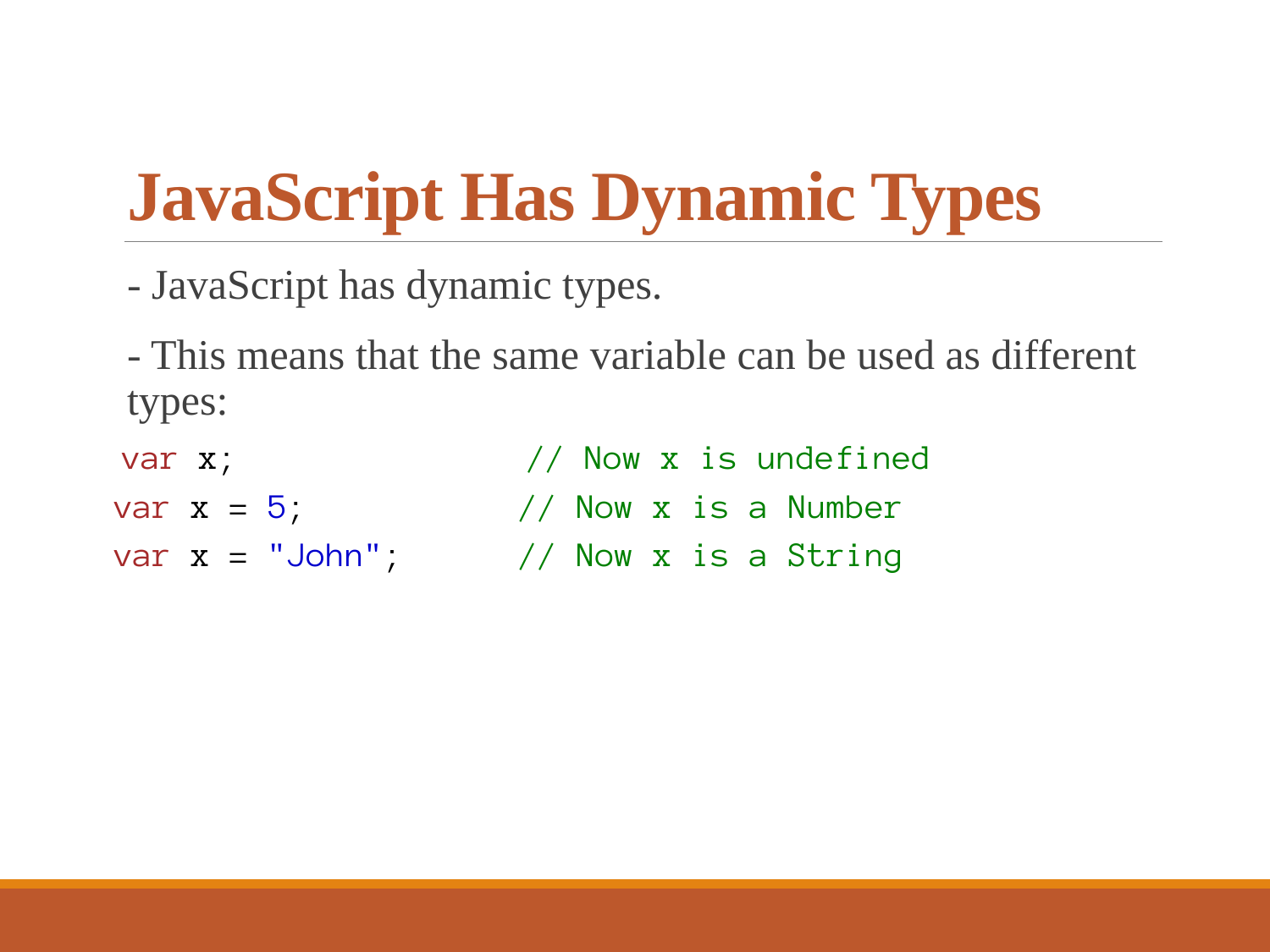

# JavaScript Has Dynamic Types
- JavaScript has dynamic types.
- This means that the same variable can be used as different types:
var x;               // Now x is undefined
var x = 5;           // Now x is a Number
var x = "John";      // Now x is a String